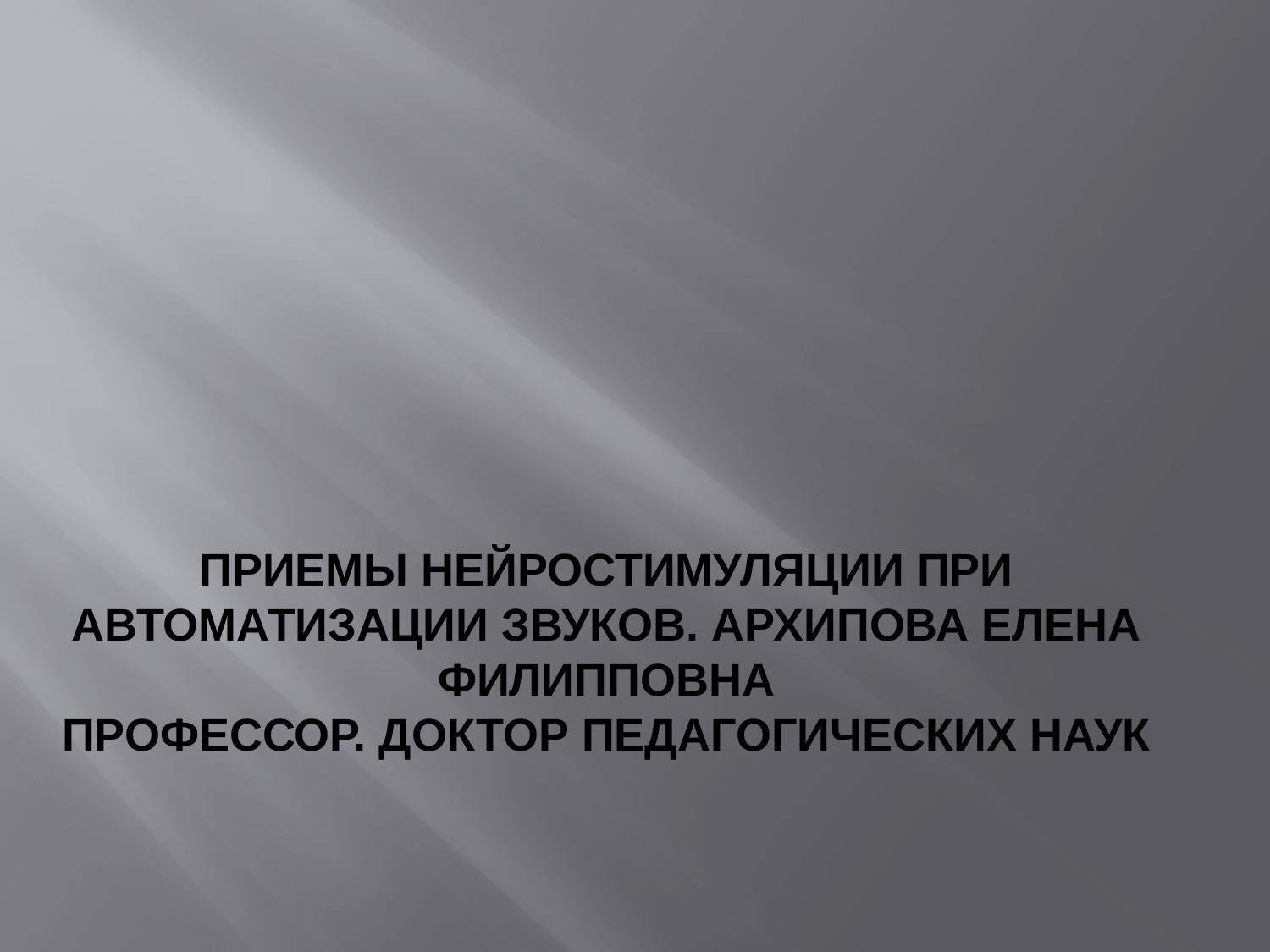

# ПРИЕМЫ НЕЙРОСТИМУЛЯЦИИ ПРИ АВТОМАТИЗАЦИИ ЗВУКОВ. АРХИПОВА ЕЛЕНА ФИЛИППОВНА ПРОФЕССОР. ДОКТОР ПЕДАГОГИЧЕСКИХ НАУК